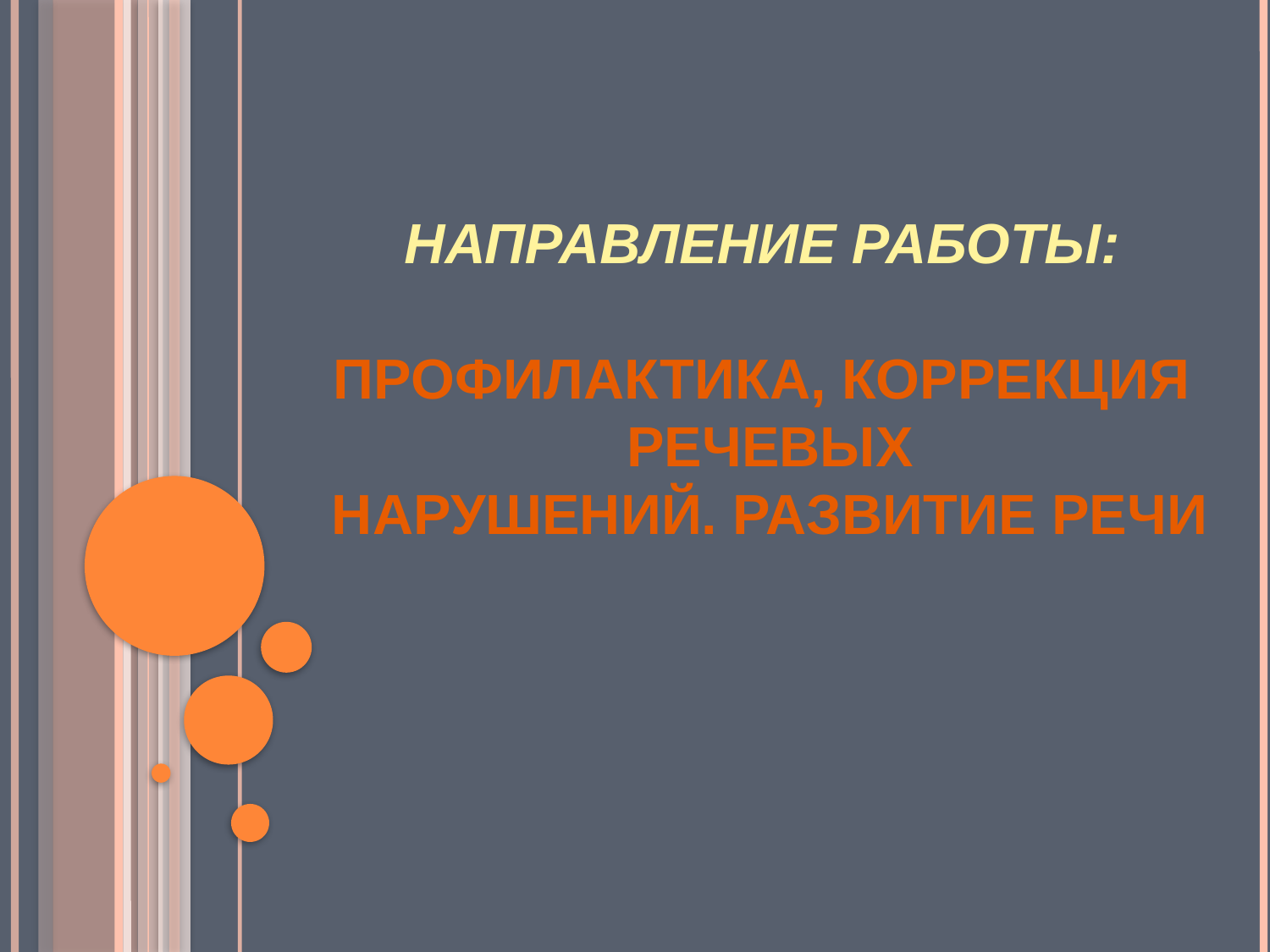

# НАПРАВЛЕНИЕ РАБОТЫ: ПРОФИЛАКТИКА, КОРРЕКЦИЯ  РЕЧЕВЫХ НАРУШЕНИЙ. РАЗВИТИЕ РЕЧИ